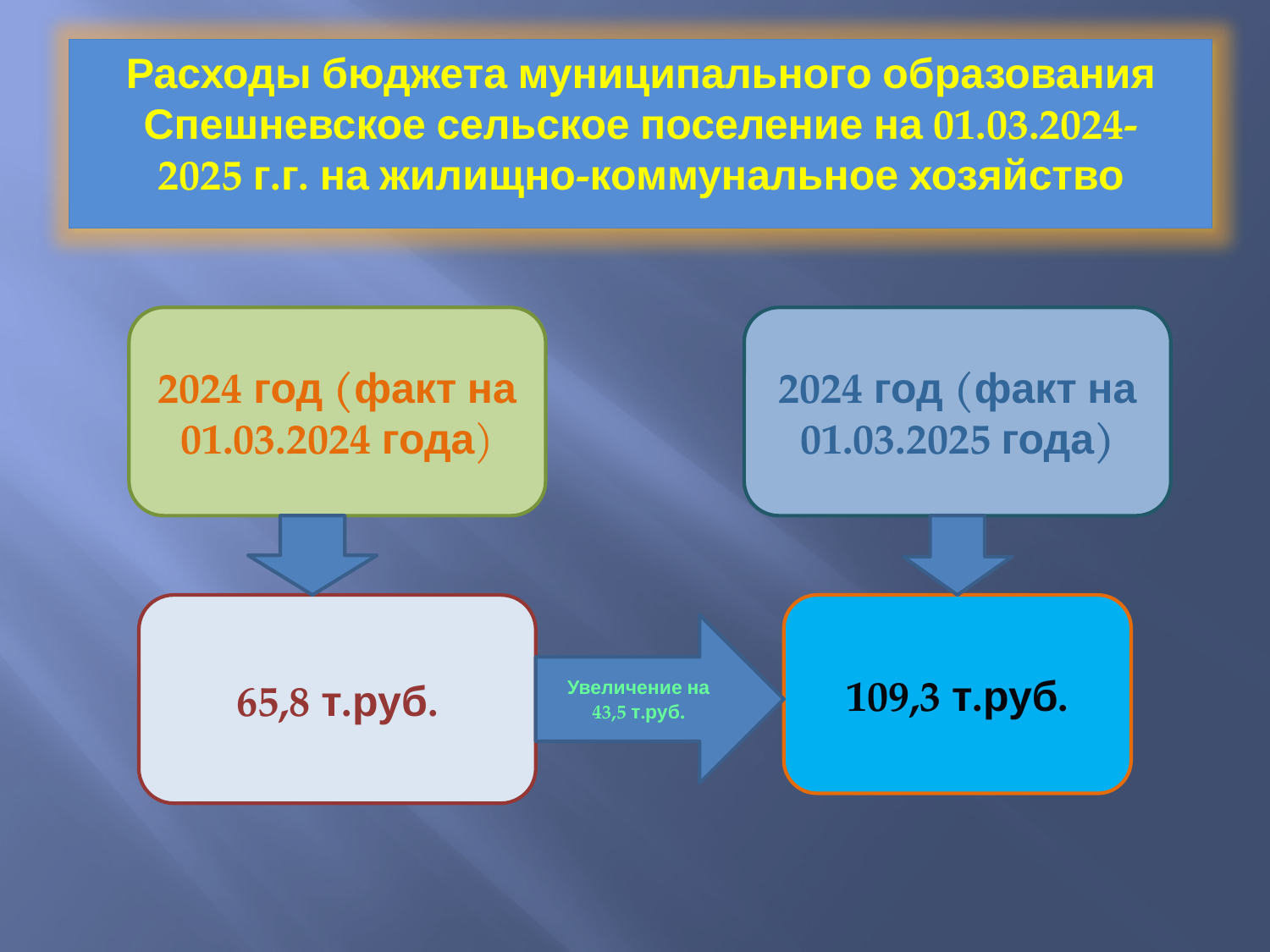

Расходы бюджета муниципального образования Спешневское сельское поселение на 01.03.2024-
2025 г.г. на жилищно-коммунальное хозяйство
2024 год (факт на 01.03.2024 года)
2024 год (факт на 01.03.2025 года)

65,8 т.руб.
109,3 т.руб.
Увеличение на 43,5 т.руб.